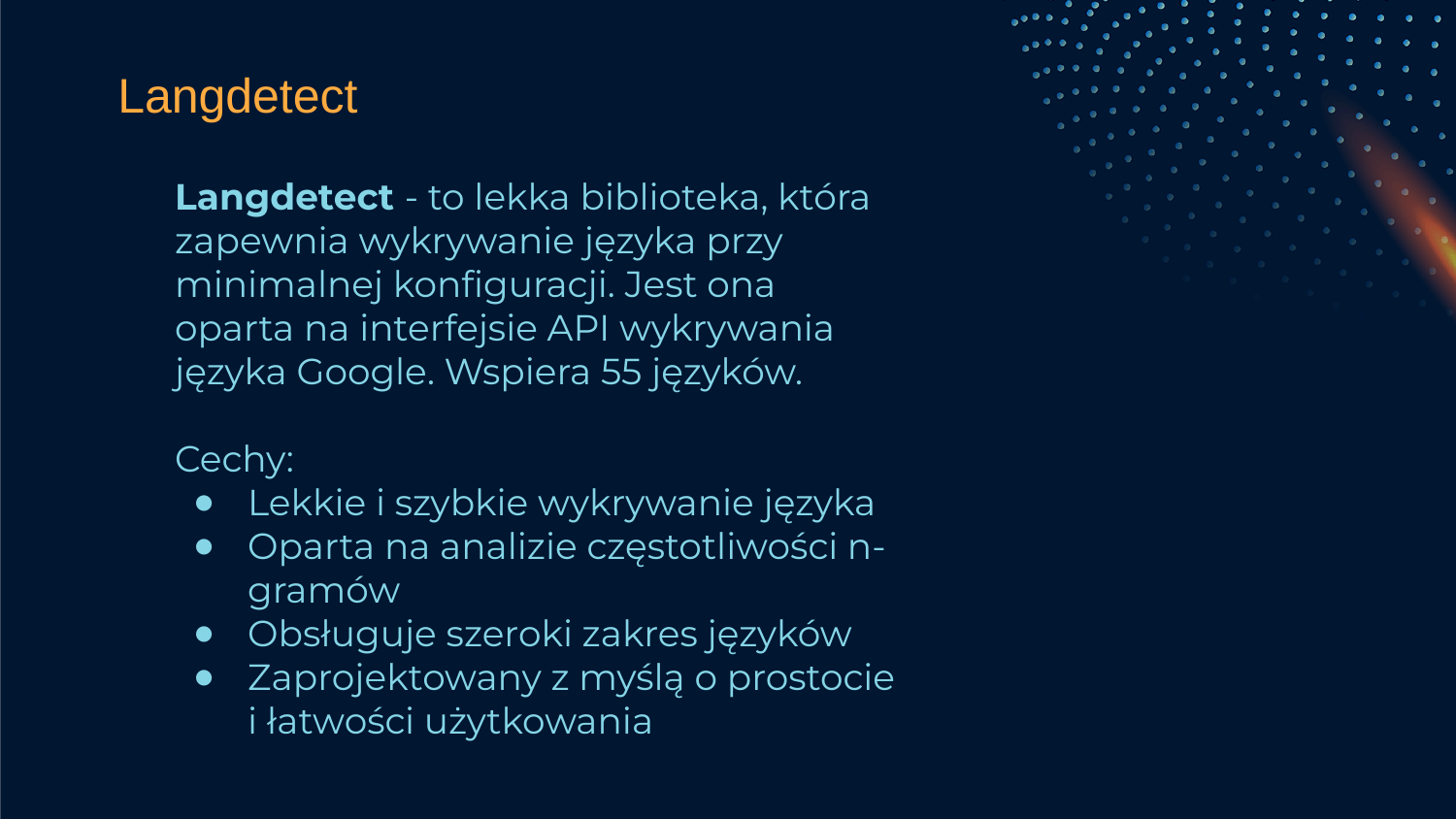

Langdetect
Langdetect - to lekka biblioteka, która zapewnia wykrywanie języka przy minimalnej konfiguracji. Jest ona oparta na interfejsie API wykrywania języka Google. Wspiera 55 języków.

Cechy:
Lekkie i szybkie wykrywanie języka
Oparta na analizie częstotliwości n-gramów
Obsługuje szeroki zakres języków
Zaprojektowany z myślą o prostocie i łatwości użytkowania